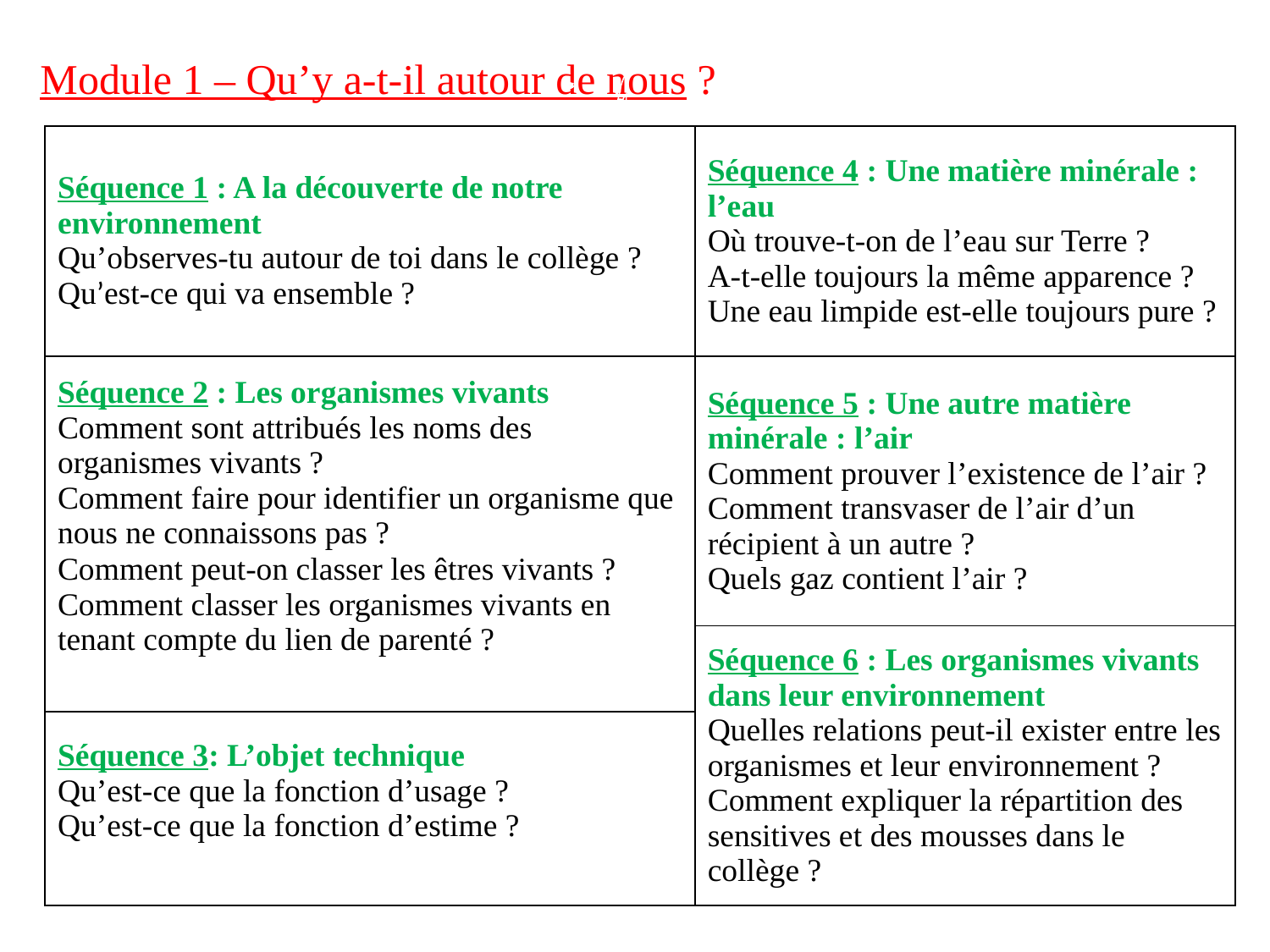

Module 1 – Qu’y a-t-il autour de nous ?

| Séquence 1 : A la découverte de notre environnement Qu’observes-tu autour de toi dans le collège ? Qu’est-ce qui va ensemble ? | Séquence 4 : Une matière minérale : l’eau Où trouve-t-on de l’eau sur Terre ? A-t-elle toujours la même apparence ? Une eau limpide est-elle toujours pure ? |
| --- | --- |
| Séquence 2 : Les organismes vivants Comment sont attribués les noms des organismes vivants ? Comment faire pour identifier un organisme que nous ne connaissons pas ?  Comment peut-on classer les êtres vivants ? Comment classer les organismes vivants en tenant compte du lien de parenté ? | Séquence 5 : Une autre matière minérale : l’air Comment prouver l’existence de l’air ? Comment transvaser de l’air d’un récipient à un autre ? Quels gaz contient l’air ? |
|  | Séquence 6 : Les organismes vivants dans leur environnement Quelles relations peut-il exister entre les organismes et leur environnement ? Comment expliquer la répartition des sensitives et des mousses dans le collège ? |
| Séquence 3: L’objet technique Qu’est-ce que la fonction d’usage ? Qu’est-ce que la fonction d’estime ? |  |